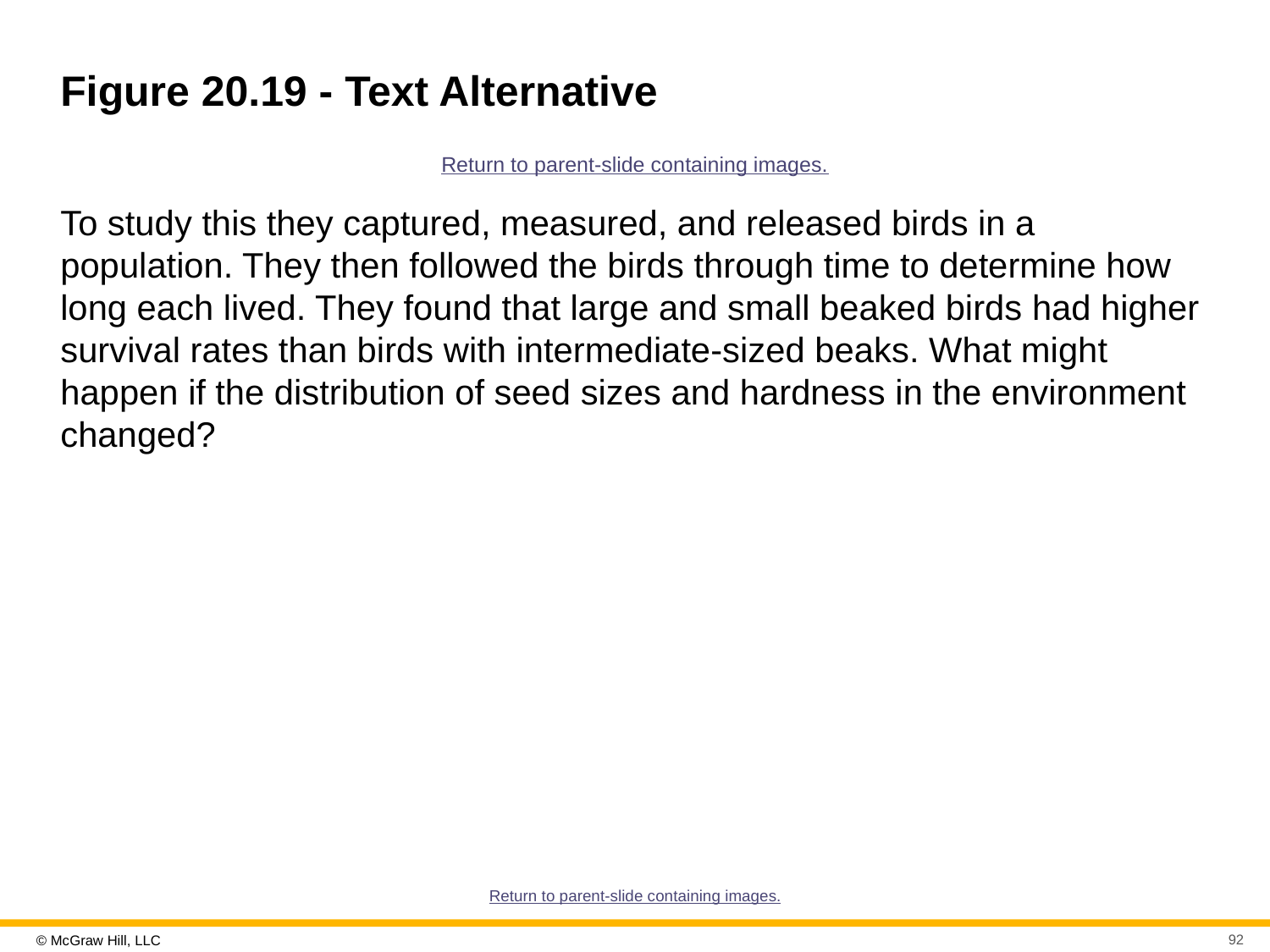

# Figure 20.19 - Text Alternative
Return to parent-slide containing images.
To study this they captured, measured, and released birds in a population. They then followed the birds through time to determine how long each lived. They found that large and small beaked birds had higher survival rates than birds with intermediate-sized beaks. What might happen if the distribution of seed sizes and hardness in the environment changed?
Return to parent-slide containing images.
92